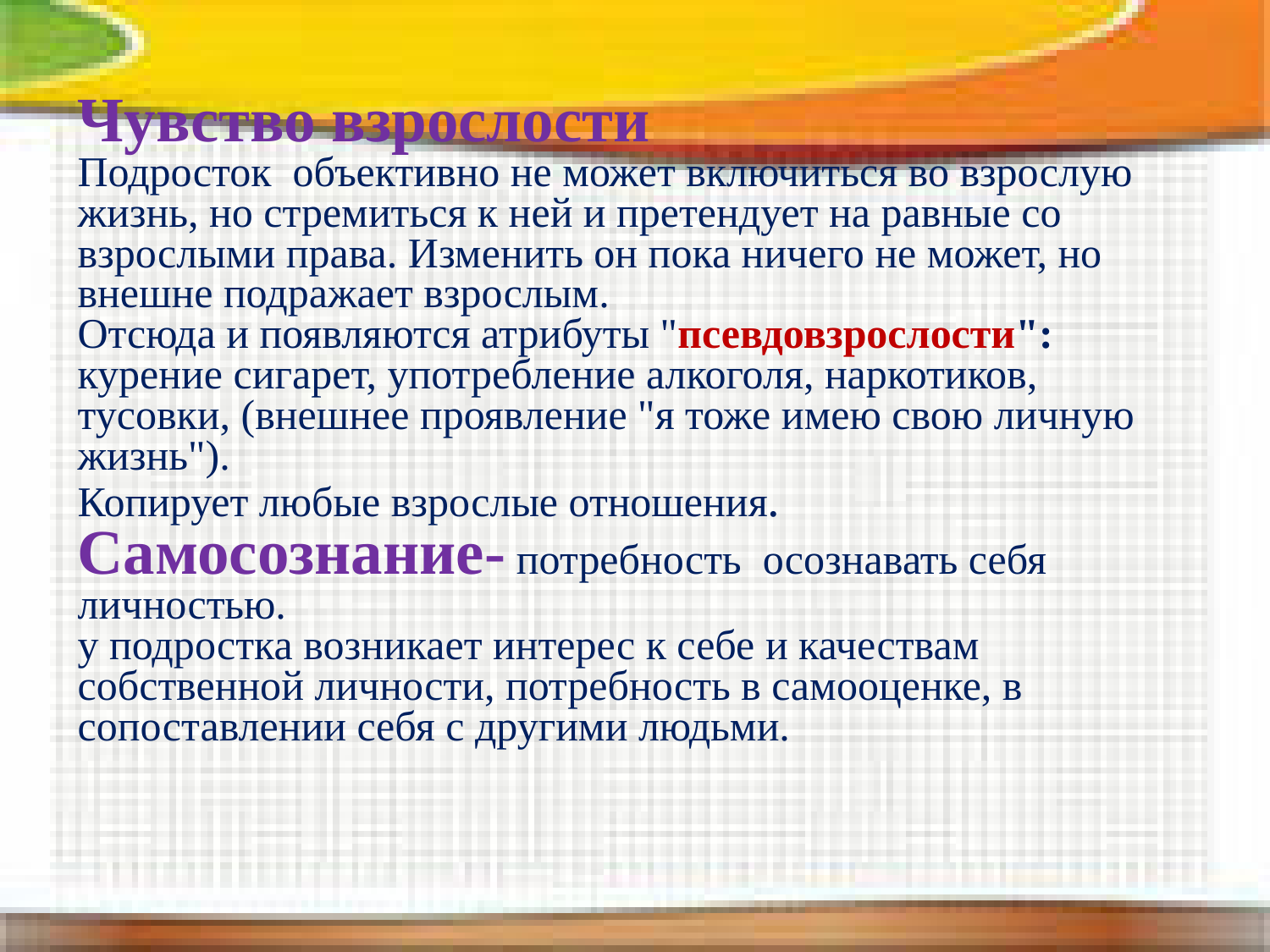

# Чувство взрослости Подросток  объективно не может включиться во взрослую жизнь, но стремиться к ней и претендует на равные со взрослыми права. Изменить он пока ничего не может, но внешне подражает взрослым. Отсюда и появляются атрибуты "псевдовзрослости": курение сигарет, употребление алкоголя, наркотиков, тусовки, (внешнее проявление "я тоже имею свою личную жизнь"). Копирует любые взрослые отношения. Самосознание- потребность  осознавать себя личностью. у подростка возникает интерес к себе и качествам собственной личности, потребность в самооценке, в сопоставлении себя с другими людьми.